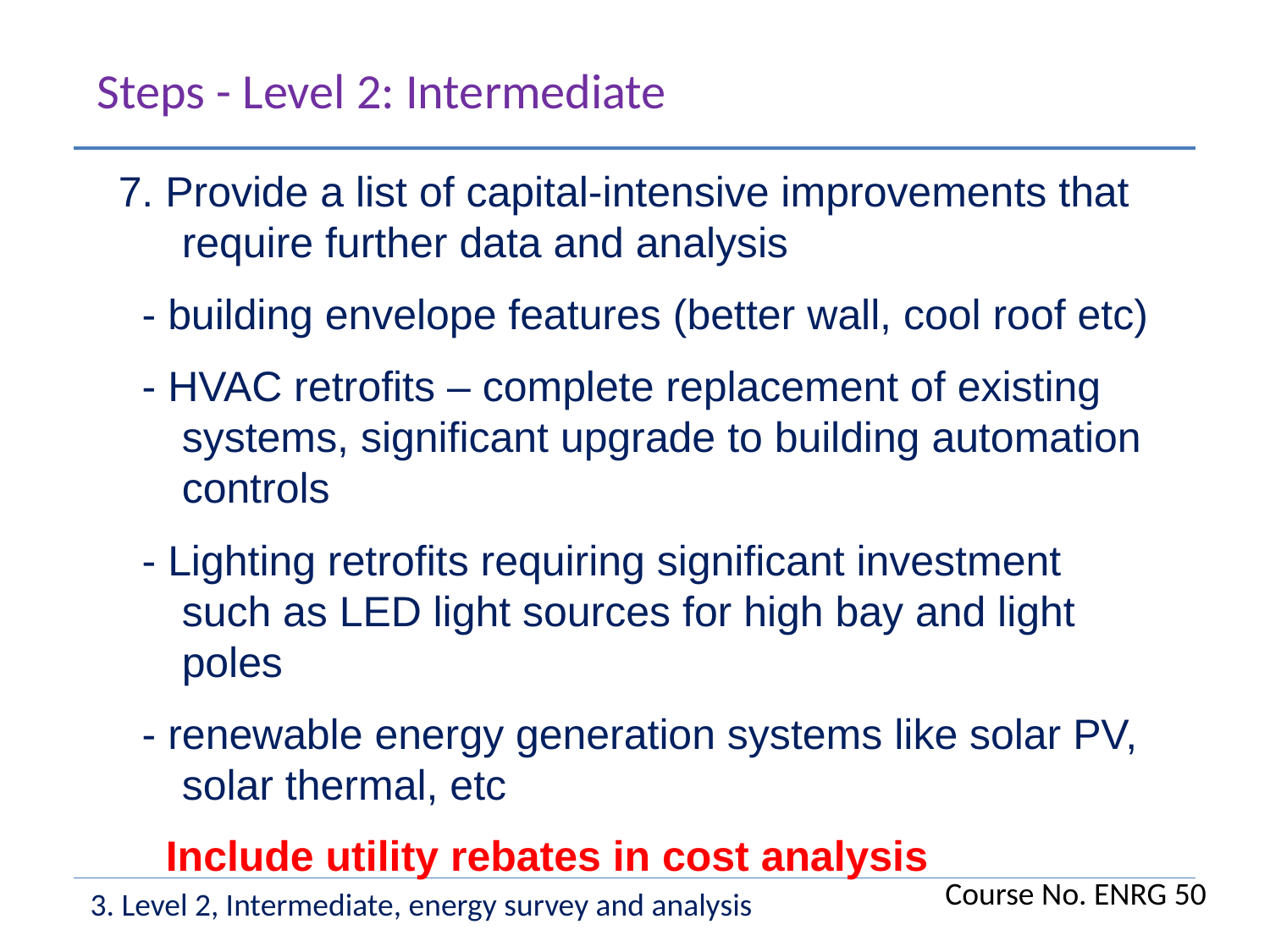

Steps - Level 2: Intermediate
7. Provide a list of capital-intensive improvements that require further data and analysis
  - building envelope features (better wall, cool roof etc)
  - HVAC retrofits – complete replacement of existing systems, significant upgrade to building automation controls
  - Lighting retrofits requiring significant investment such as LED light sources for high bay and light poles
  - renewable energy generation systems like solar PV, solar thermal, etc
    Include utility rebates in cost analysis
Course No. ENRG 50
3. Level 2, Intermediate, energy survey and analysis